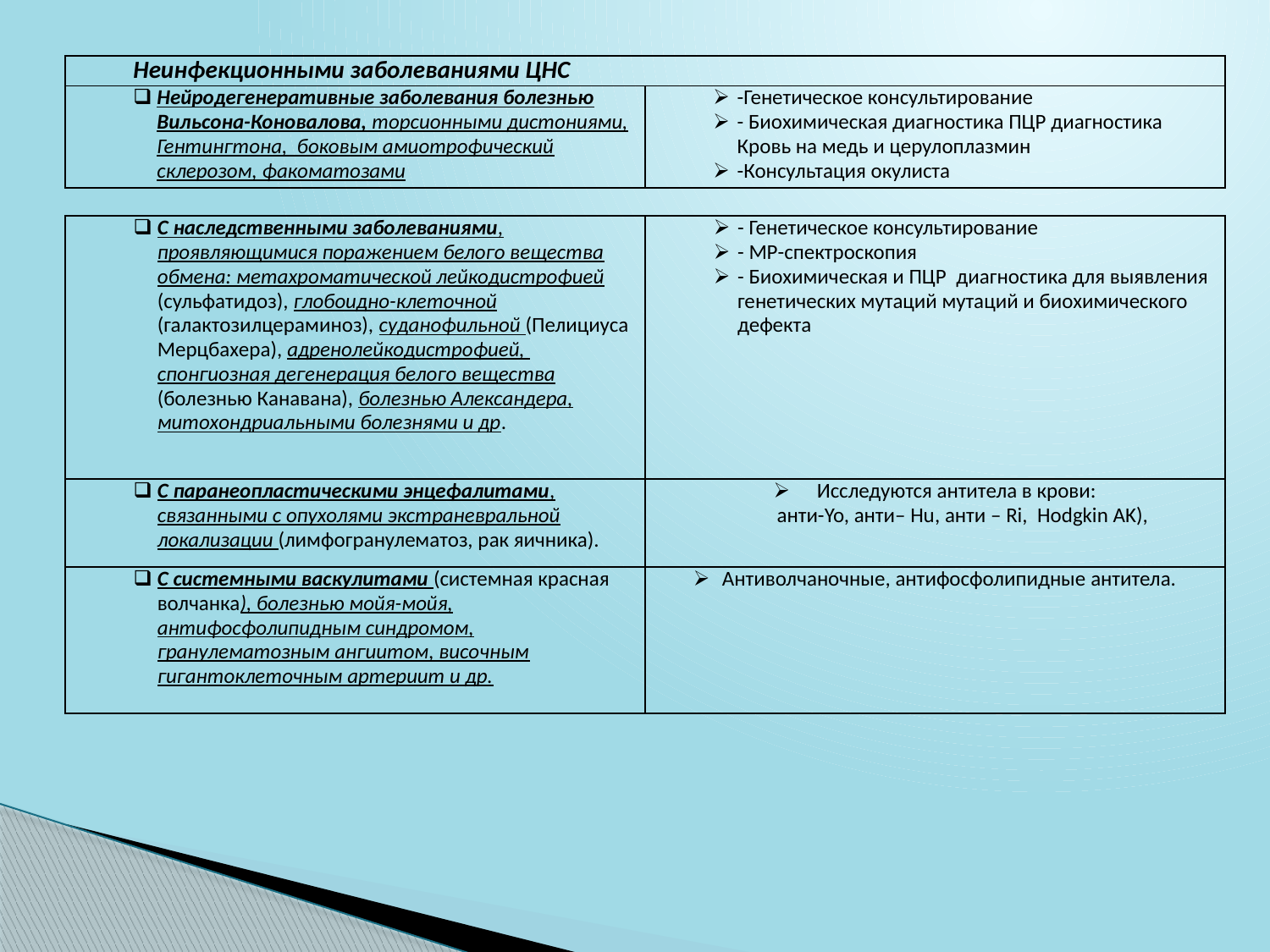

| Неинфекционными заболеваниями ЦНС |  |
| --- | --- |
| Нейродегенеративные заболевания болезнью Вильсона-Коновалова, торсионными дистониями, Гентингтона, боковым амиотрофический склерозом, факоматозами | -Генетическое консультирование - Биохимическая диагностика ПЦР диагностика Кровь на медь и церулоплазмин -Консультация окулиста |
| С наследственными заболеваниями, проявляющимися поражением белого вещества обмена: метахроматической лейкодистрофией (cульфатидоз), глобоидно-клеточной (галактозилцераминоз), суданофильной (Пелициуса Мерцбахера), адренолейкодистрофией, спонгиозная дегенерация белого вещества (болезнью Канавана), болезнью Александера, митохондриальными болезнями и др. | - Генетическое консультирование - МР-спектроскопия - Биохимическая и ПЦР диагностика для выявления генетических мутаций мутаций и биохимического дефекта |
| --- | --- |
| С паранеопластическими энцефалитами, связанными с опухолями экстраневральной локализации (лимфогранулематоз, рак яичника). | Исследуются антитела в крови: анти-Yo, анти– Hu, анти – Ri, Hodgkin AK), |
| С системными васкулитами (системная красная волчанка), болезнью мойя-мойя, антифосфолипидным синдромом, гранулематозным ангиитом, височным гигантоклеточным артериит и др. | Антиволчаночные, антифосфолипидные антитела. |